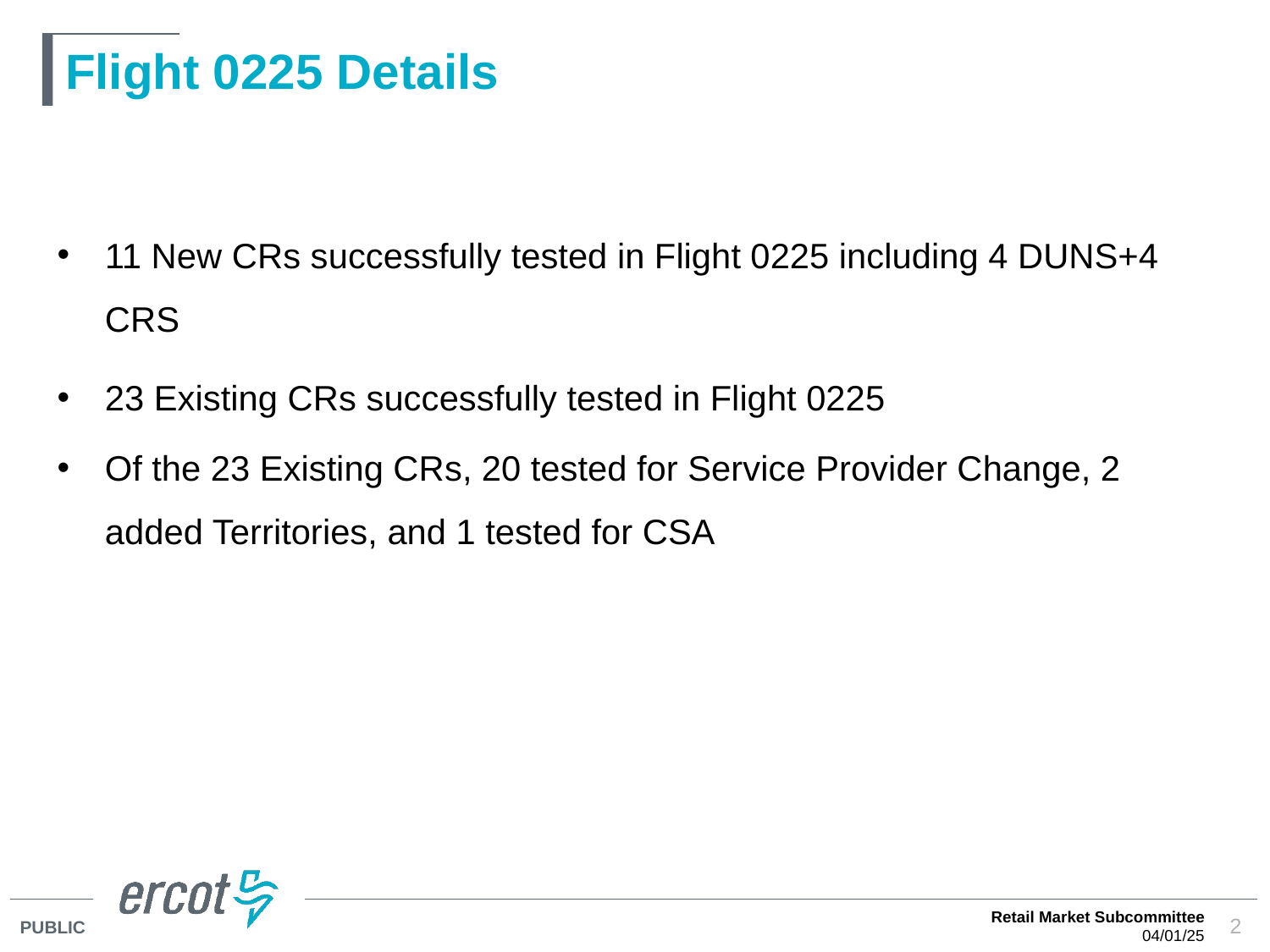

# Flight 0225 Details

11 New CRs successfully tested in Flight 0225 including 4 DUNS+4 CRS
23 Existing CRs successfully tested in Flight 0225
Of the 23 Existing CRs, 20 tested for Service Provider Change, 2 added Territories, and 1 tested for CSA

Retail Market Subcommittee
04/01/25
2